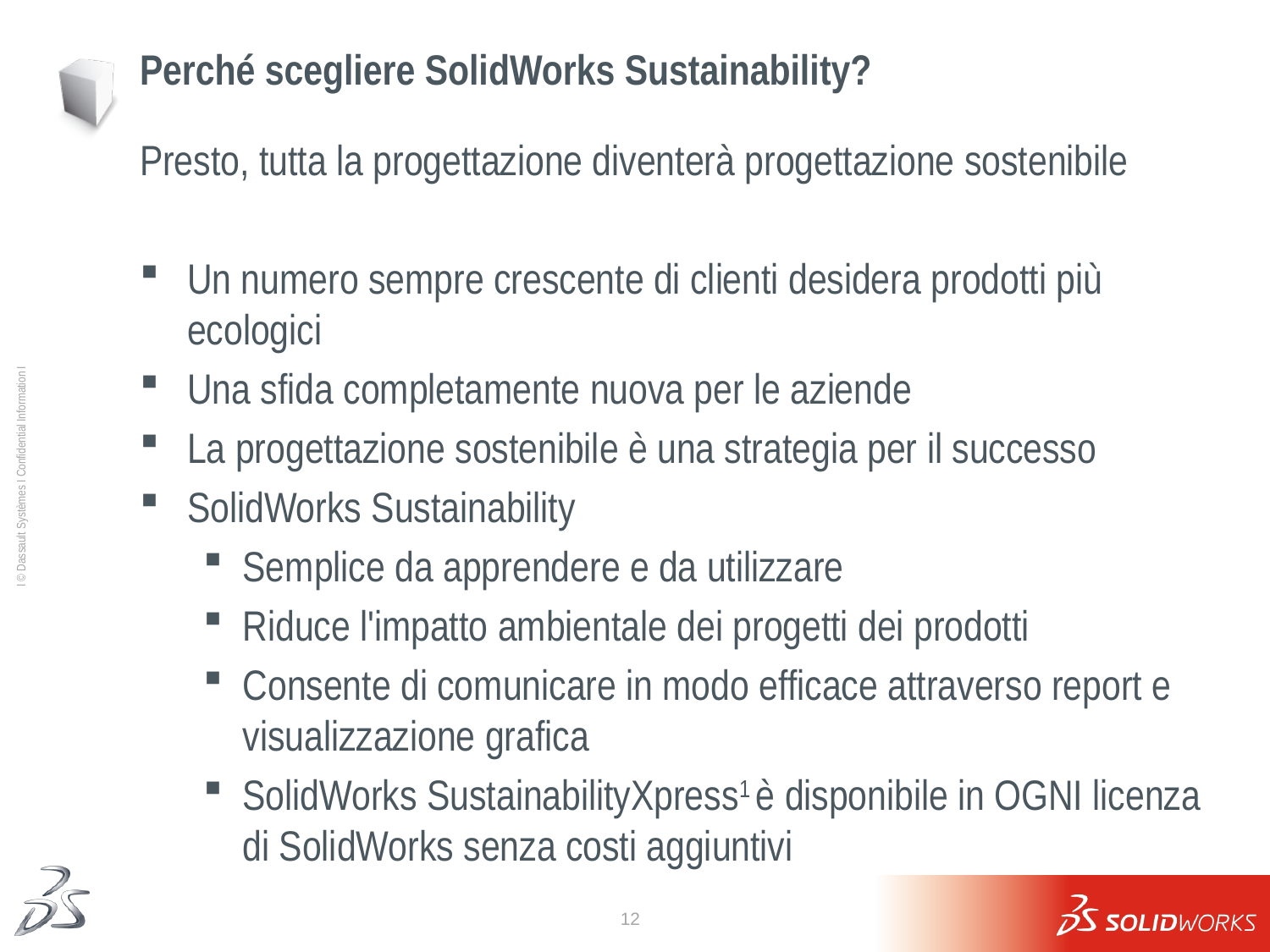

# Perché scegliere SolidWorks Sustainability?
Presto, tutta la progettazione diventerà progettazione sostenibile

Un numero sempre crescente di clienti desidera prodotti più ecologici
Una sfida completamente nuova per le aziende
La progettazione sostenibile è una strategia per il successo
SolidWorks Sustainability
Semplice da apprendere e da utilizzare
Riduce l'impatto ambientale dei progetti dei prodotti
Consente di comunicare in modo efficace attraverso report e visualizzazione grafica
SolidWorks SustainabilityXpress1 è disponibile in OGNI licenza di SolidWorks senza costi aggiuntivi